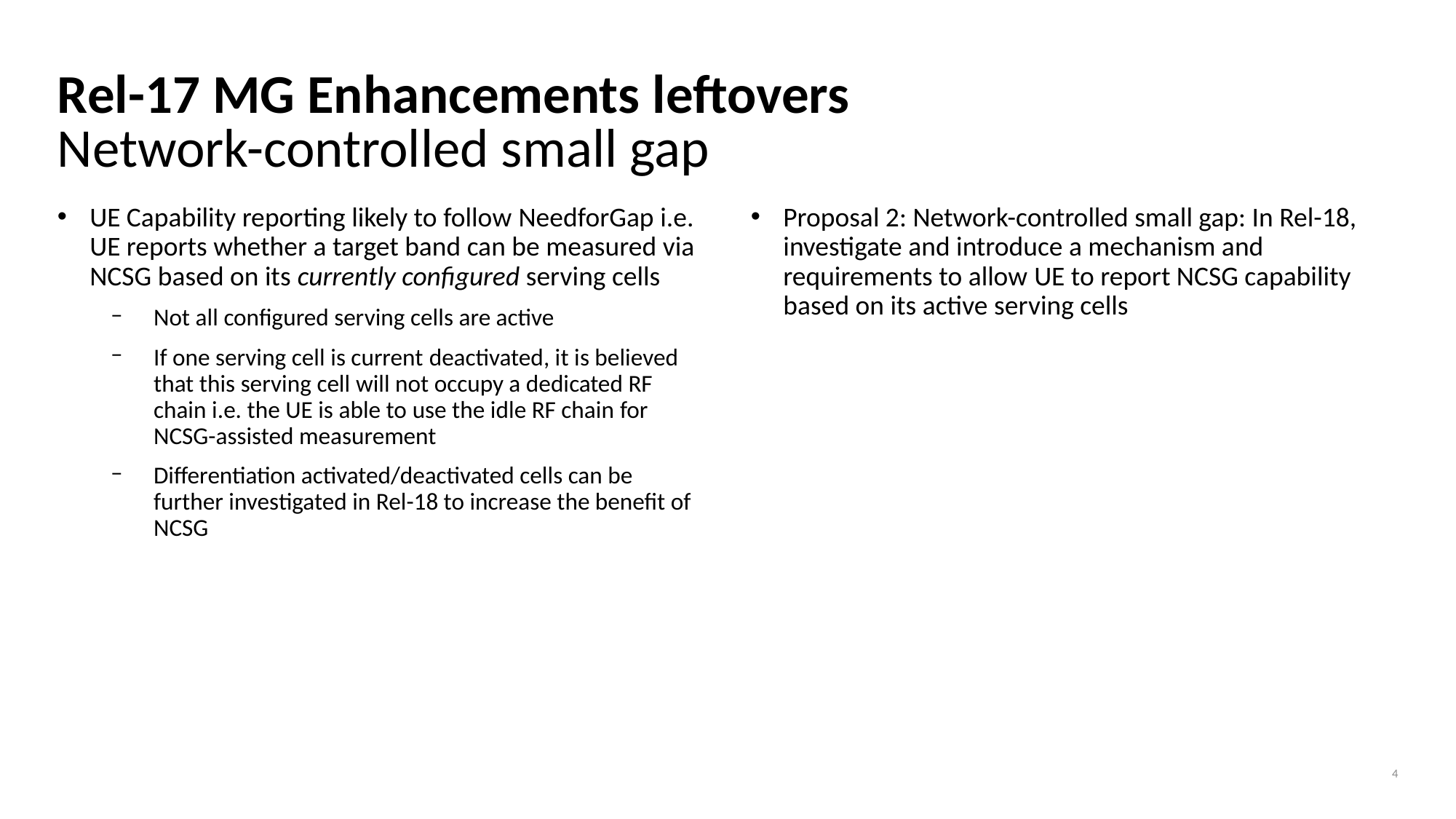

# Rel-17 MG Enhancements leftovers Network-controlled small gap
Proposal 2: Network-controlled small gap: In Rel-18, investigate and introduce a mechanism and requirements to allow UE to report NCSG capability based on its active serving cells

UE Capability reporting likely to follow NeedforGap i.e. UE reports whether a target band can be measured via NCSG based on its currently configured serving cells
Not all configured serving cells are active
If one serving cell is current deactivated, it is believed that this serving cell will not occupy a dedicated RF chain i.e. the UE is able to use the idle RF chain for NCSG-assisted measurement
Differentiation activated/deactivated cells can be further investigated in Rel-18 to increase the benefit of NCSG
4